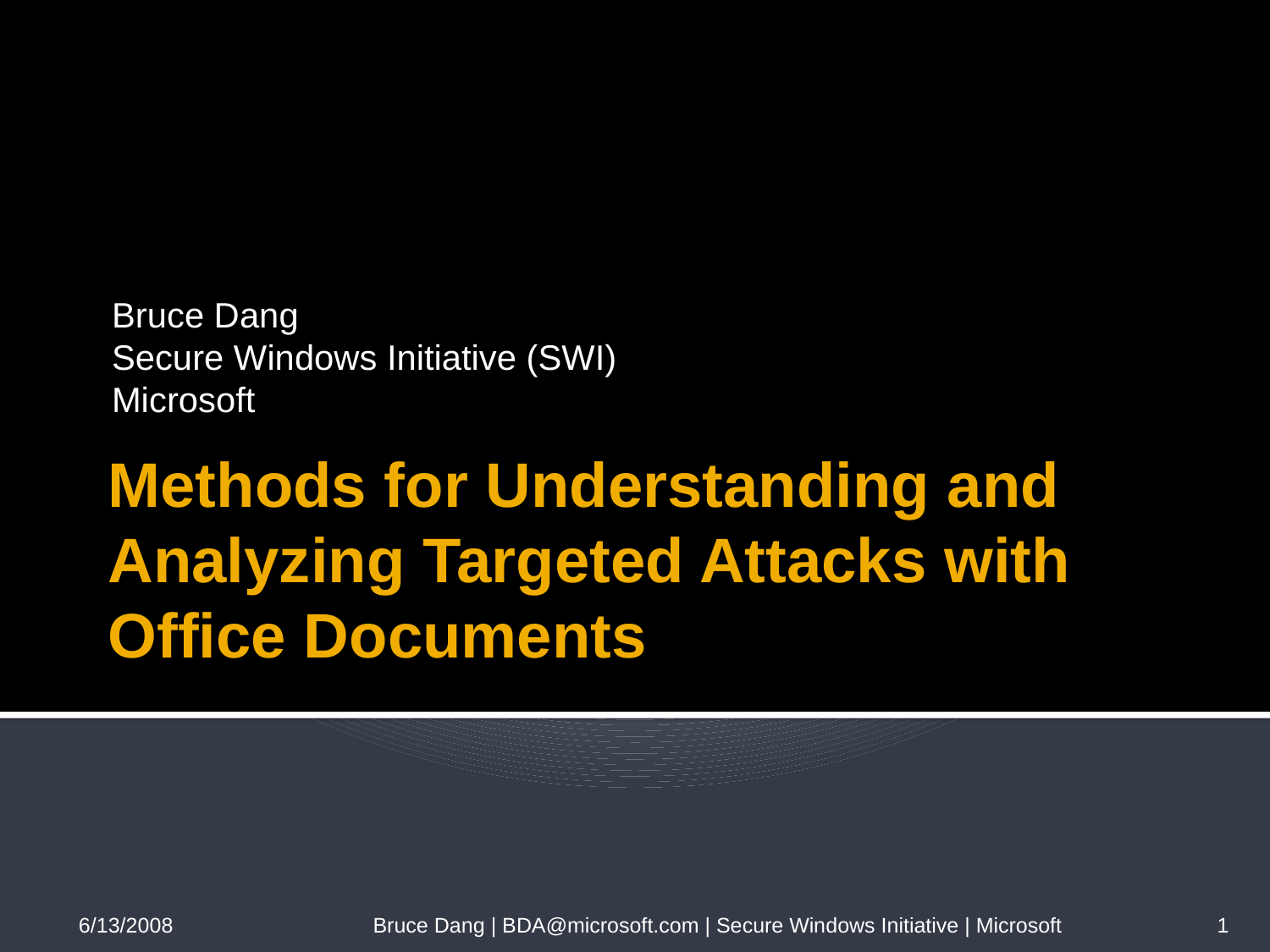

Bruce Dang
Secure Windows Initiative (SWI)
Microsoft

# Methods for Understanding and Analyzing Targeted Attacks with Office Documents
6/13/2008
Bruce Dang | BDA@microsoft.com | Secure Windows Initiative | Microsoft
1